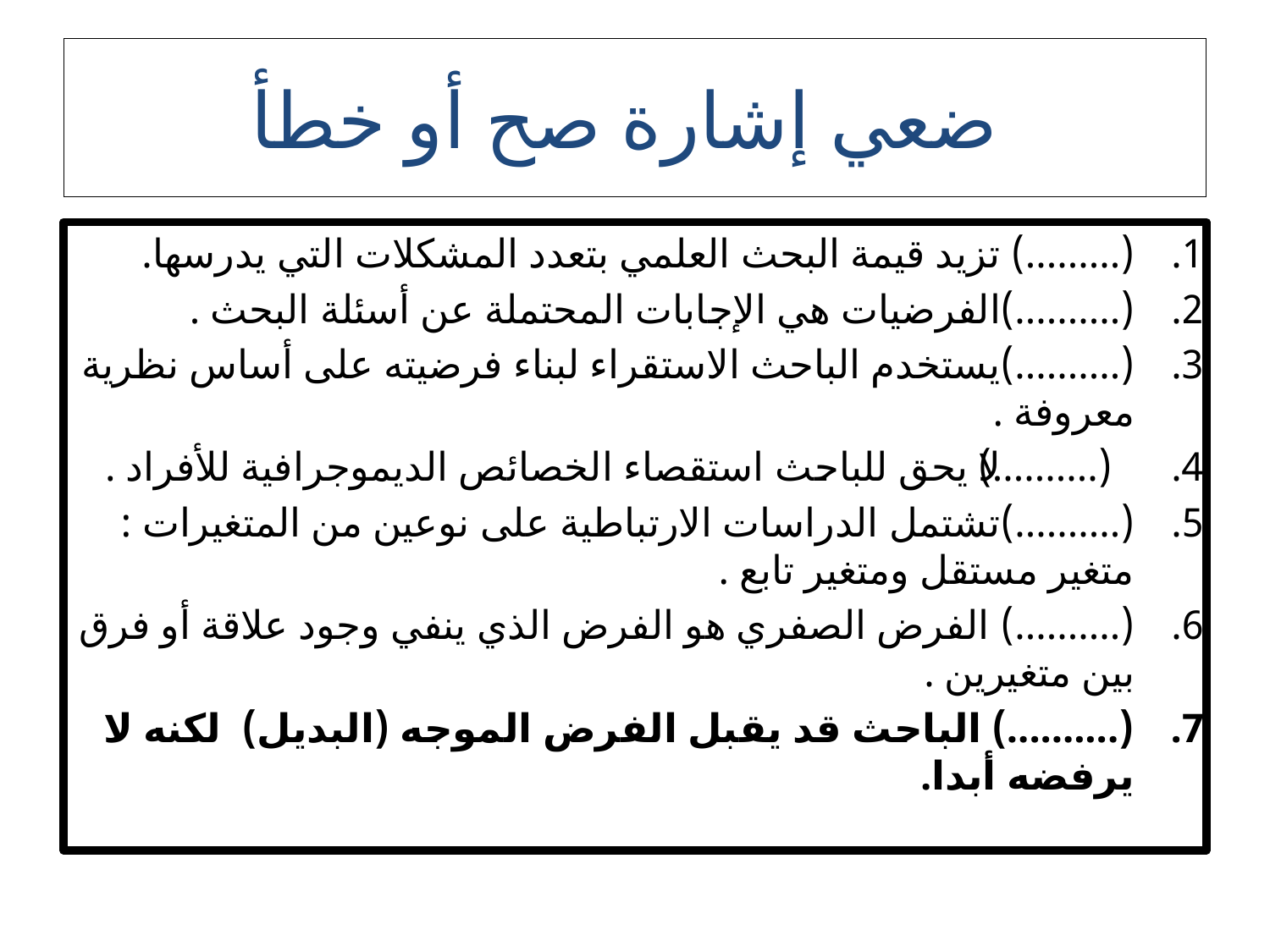

# ضعي إشارة صح أو خطأ
(.........) تزيد قيمة البحث العلمي بتعدد المشكلات التي يدرسها.
(..........)الفرضيات هي الإجابات المحتملة عن أسئلة البحث .
(..........)يستخدم الباحث الاستقراء لبناء فرضيته على أساس نظرية معروفة .
(..........)لا يحق للباحث استقصاء الخصائص الديموجرافية للأفراد .
(..........)تشتمل الدراسات الارتباطية على نوعين من المتغيرات : متغير مستقل ومتغير تابع .
(..........) الفرض الصفري هو الفرض الذي ينفي وجود علاقة أو فرق بين متغيرين .
(..........) الباحث قد يقبل الفرض الموجه (البديل)  لكنه لا يرفضه أبدا.